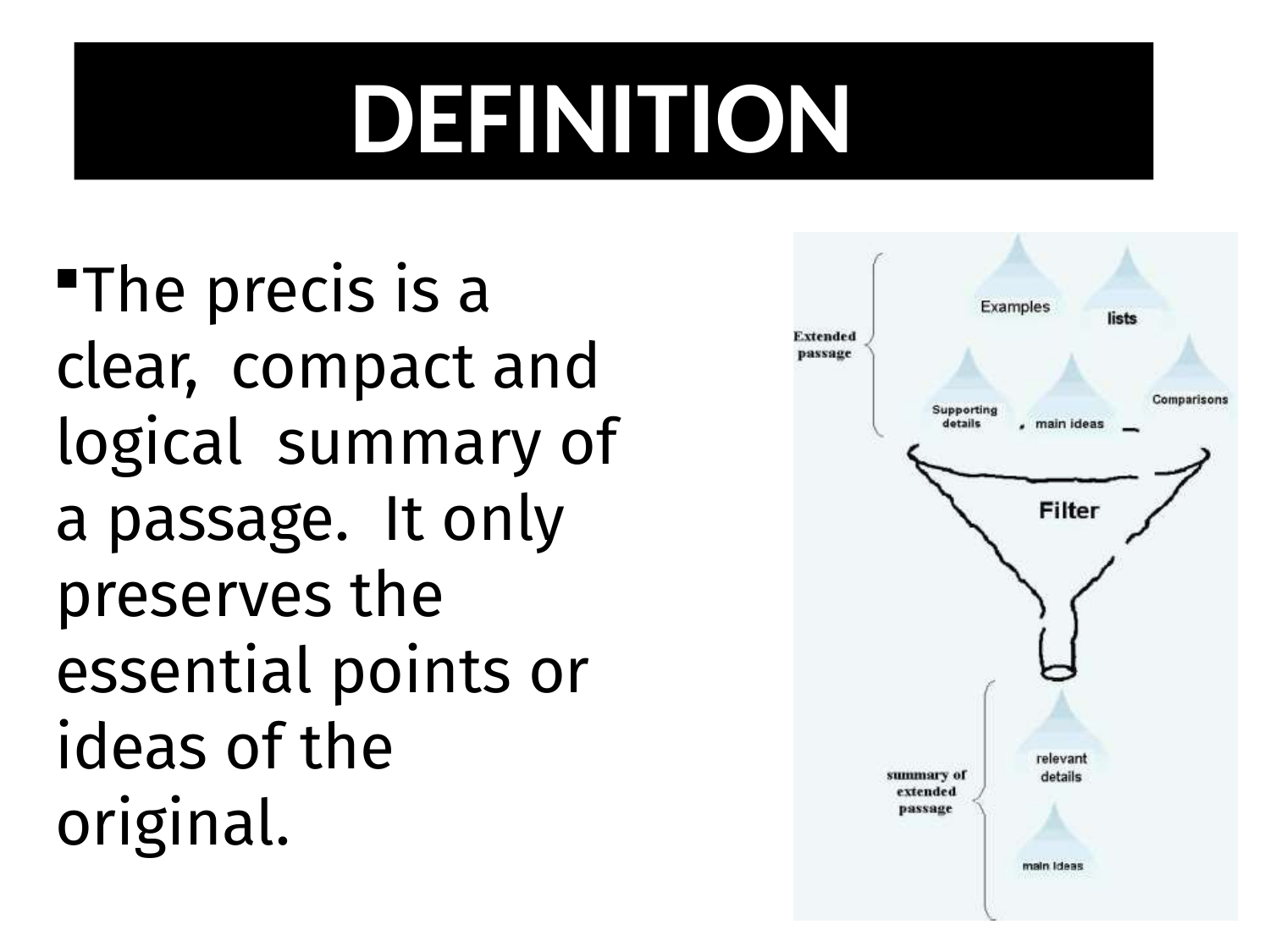

# DEFINITION

The precis is a clear,  compact and logical  summary of a passage.  It only preserves the  essential points or  ideas of the original.